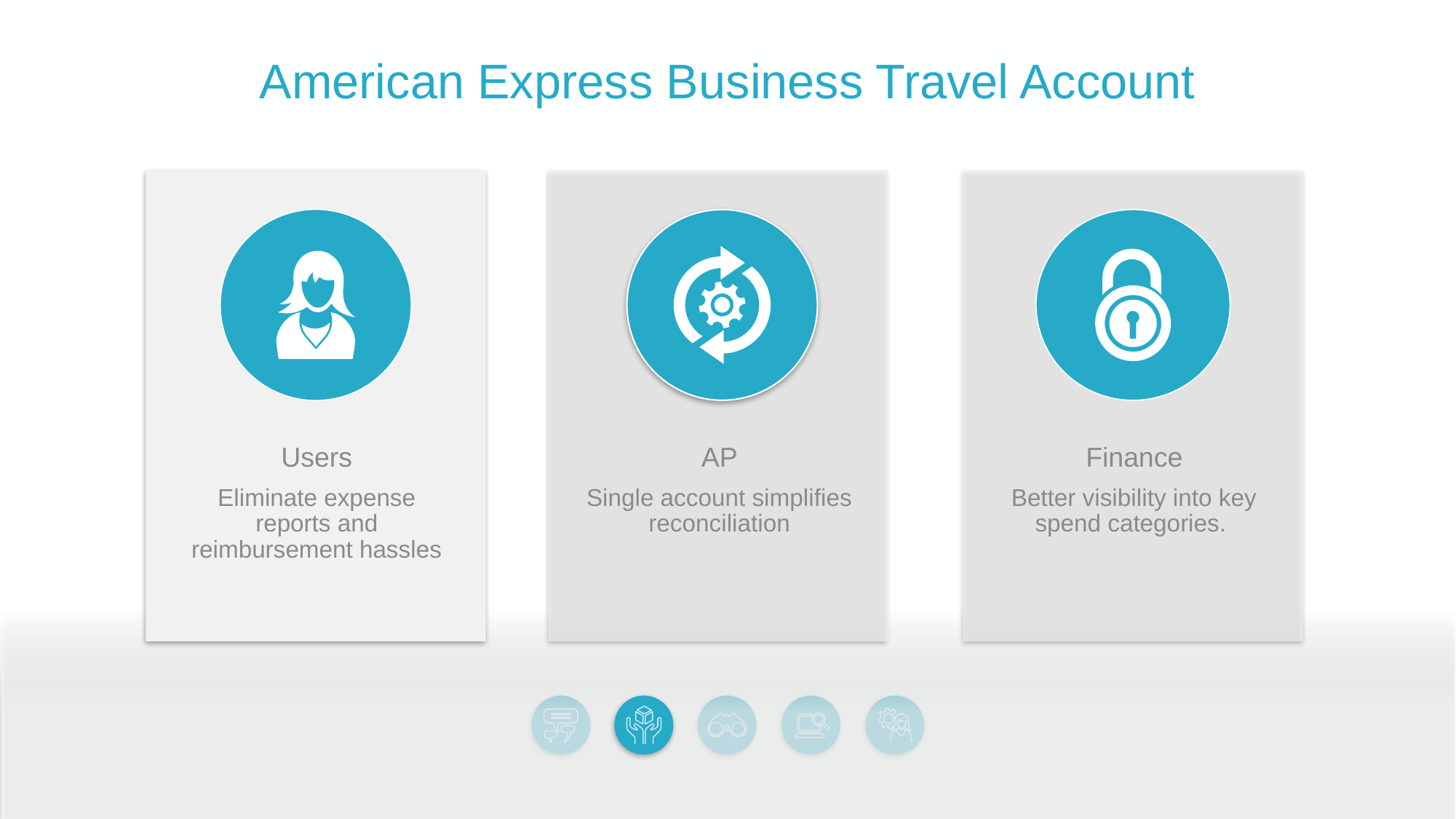

American Express Business Travel Account

Users
Eliminate expense reports and reimbursement hassles

AP
Single account simplifies reconciliation

Finance
Better visibility into key spend categories.